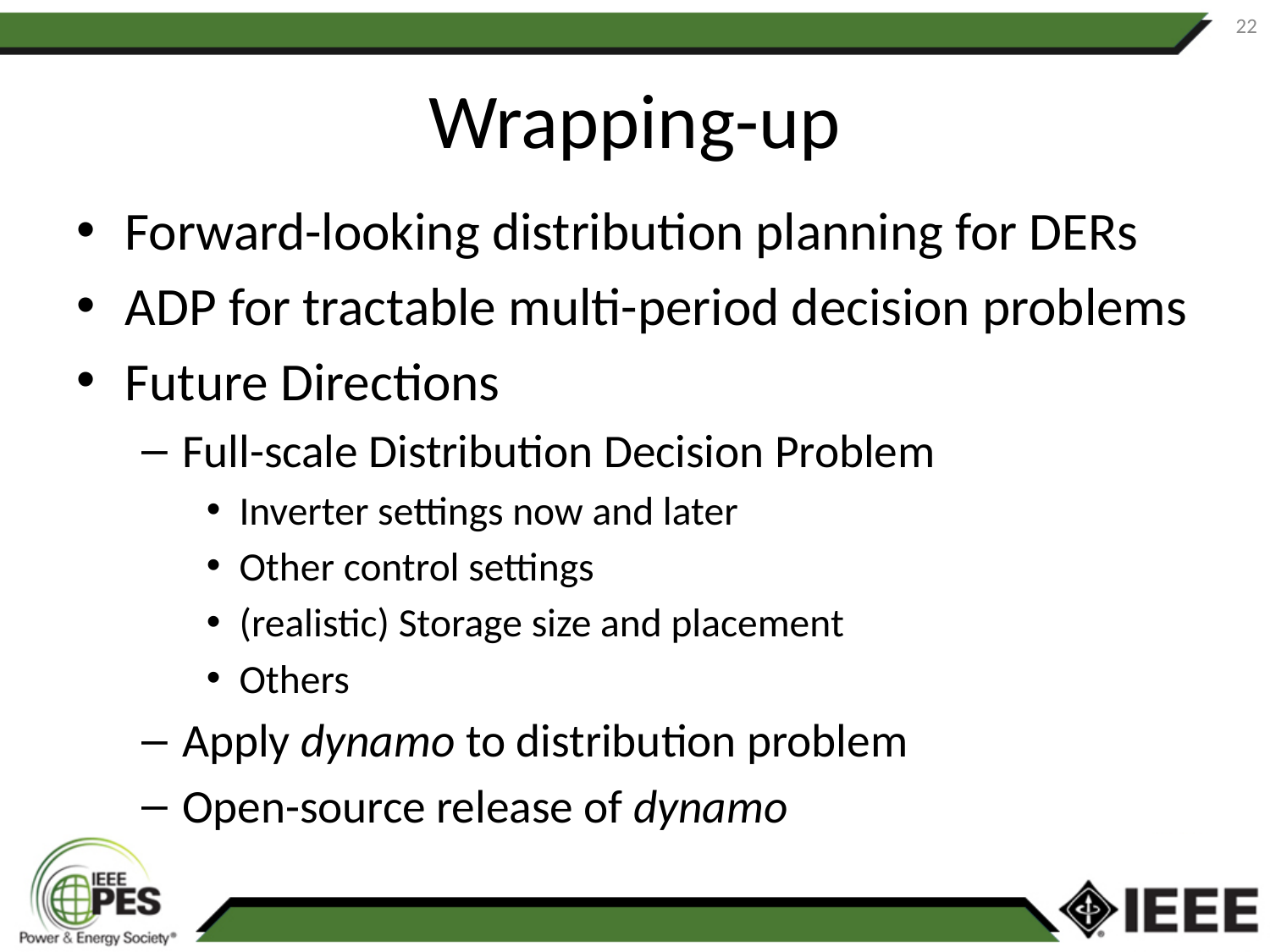

22
# Wrapping-up
Forward-looking distribution planning for DERs
ADP for tractable multi-period decision problems
Future Directions
Full-scale Distribution Decision Problem
Inverter settings now and later
Other control settings
(realistic) Storage size and placement
Others
Apply dynamo to distribution problem
Open-source release of dynamo